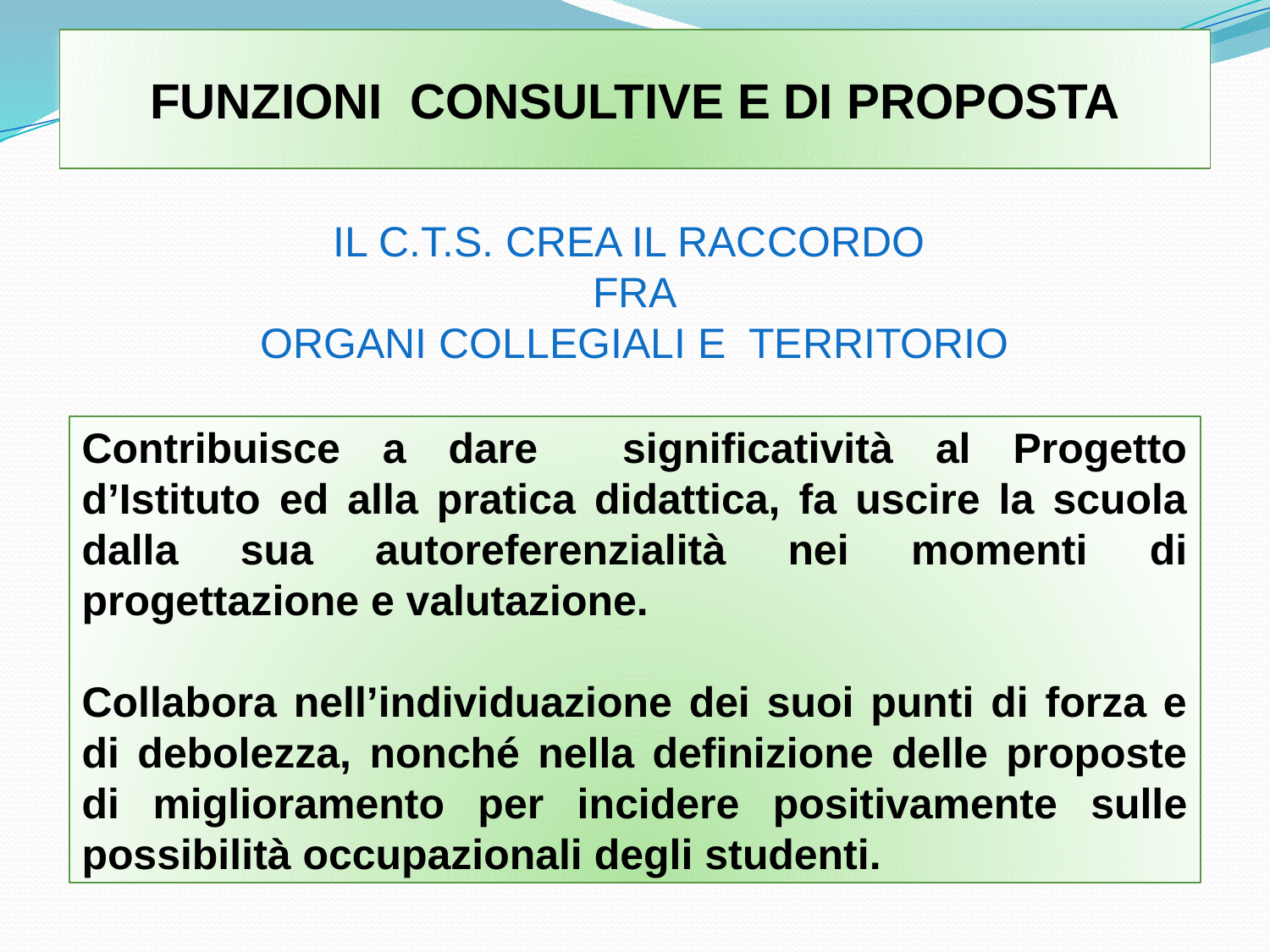

FUNZIONI  CONSULTIVE E DI PROPOSTA
IL C.T.S. CREA IL RACCORDO
FRA
ORGANI COLLEGIALI E  TERRITORIO
Contribuisce a dare  significatività al Progetto d’Istituto ed alla pratica didattica, fa uscire la scuola dalla sua autoreferenzialità nei momenti di progettazione e valutazione.

Collabora nell’individuazione dei suoi punti di forza e di debolezza, nonché nella definizione delle proposte di miglioramento per incidere positivamente sulle possibilità occupazionali degli studenti.